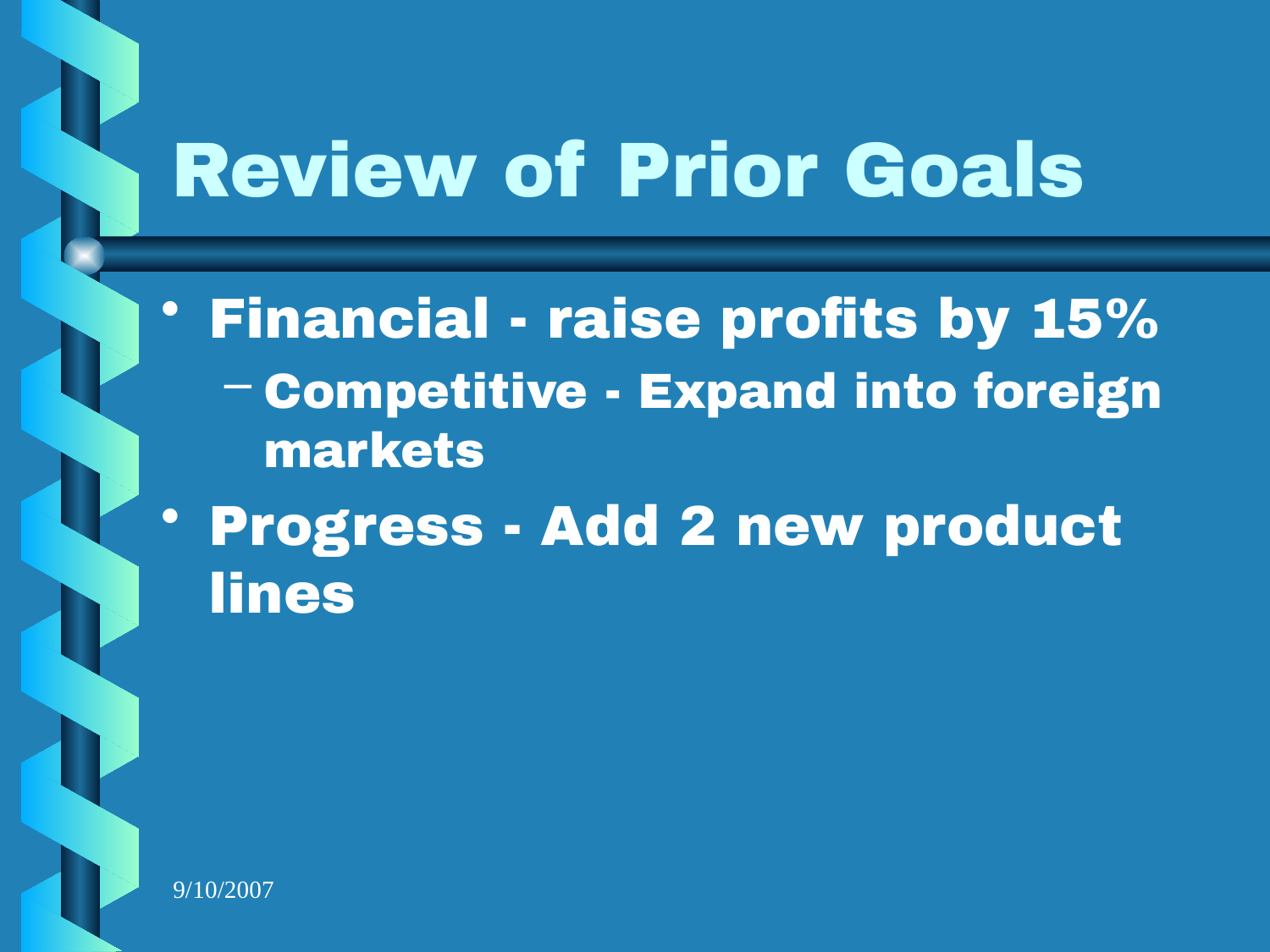

# Review of Prior Goals
Financial - raise profits by 15%
Competitive - Expand into foreign markets
Progress - Add 2 new product lines
9/10/2007